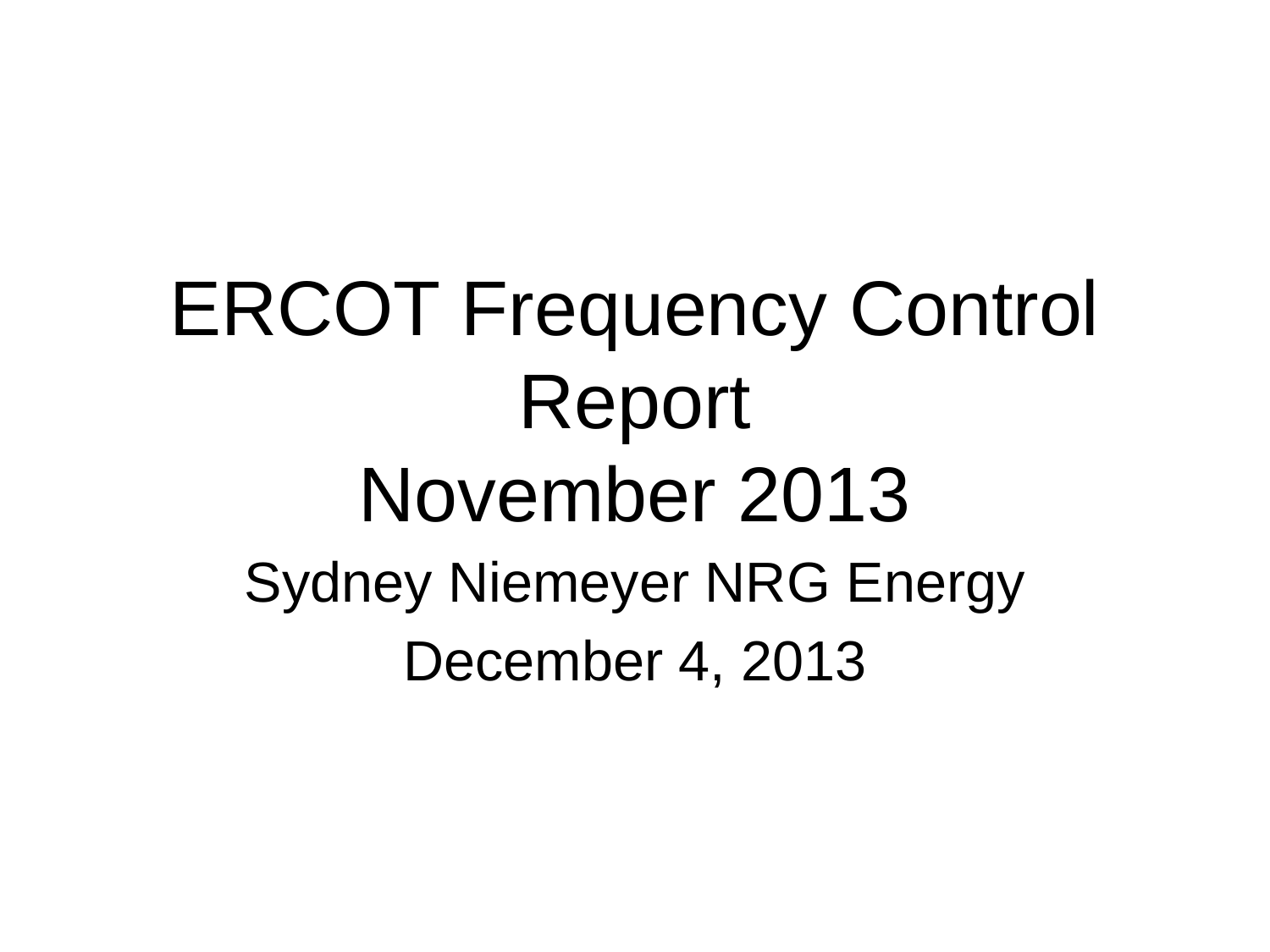

# ERCOT Frequency Control Report November 2013
Sydney Niemeyer NRG Energy
December 4, 2013